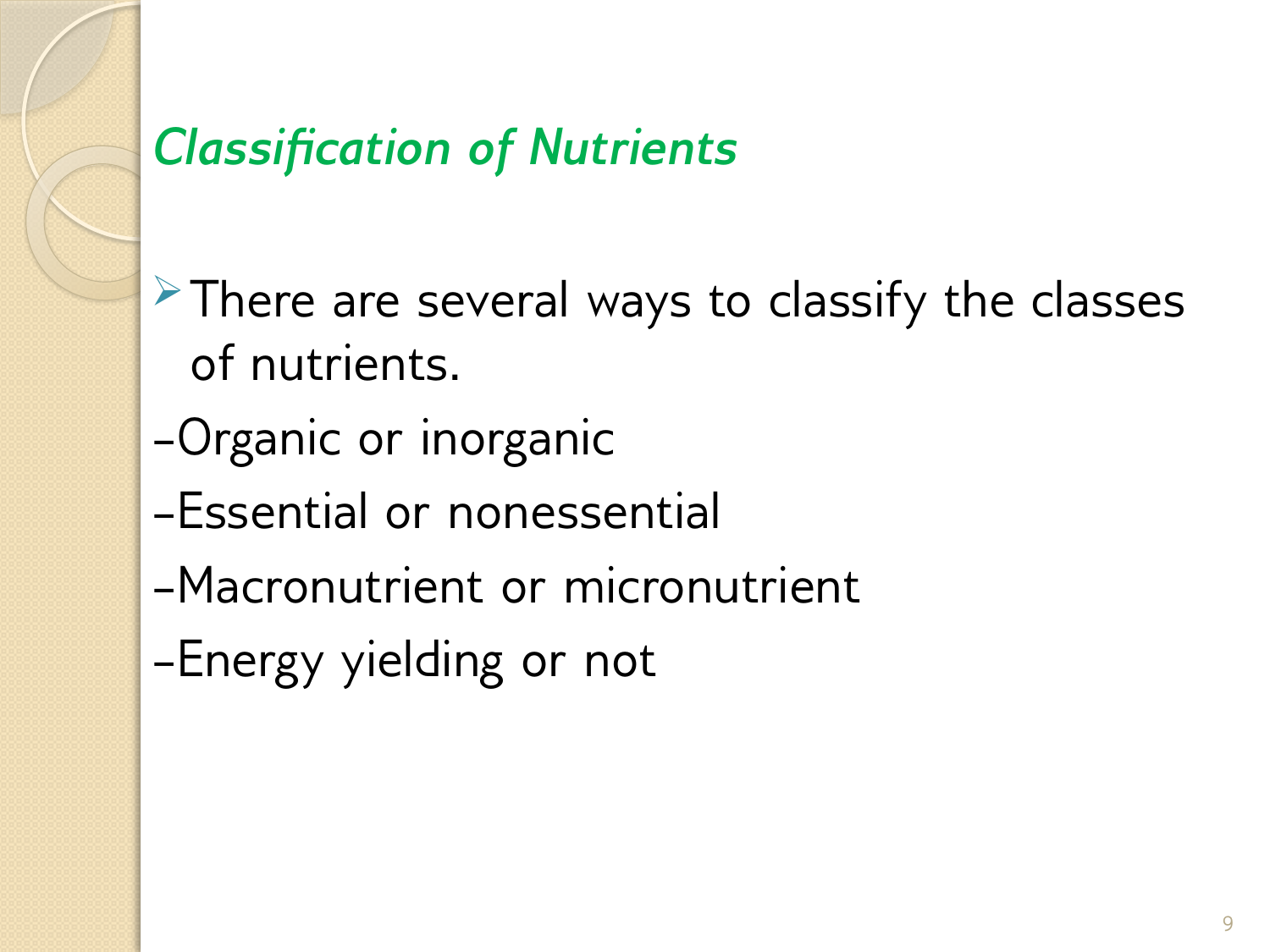

Classification of Nutrients

There are several ways to classify the classes of nutrients.
–Organic or inorganic
–Essential or nonessential
–Macronutrient or micronutrient
–Energy yielding or not
9